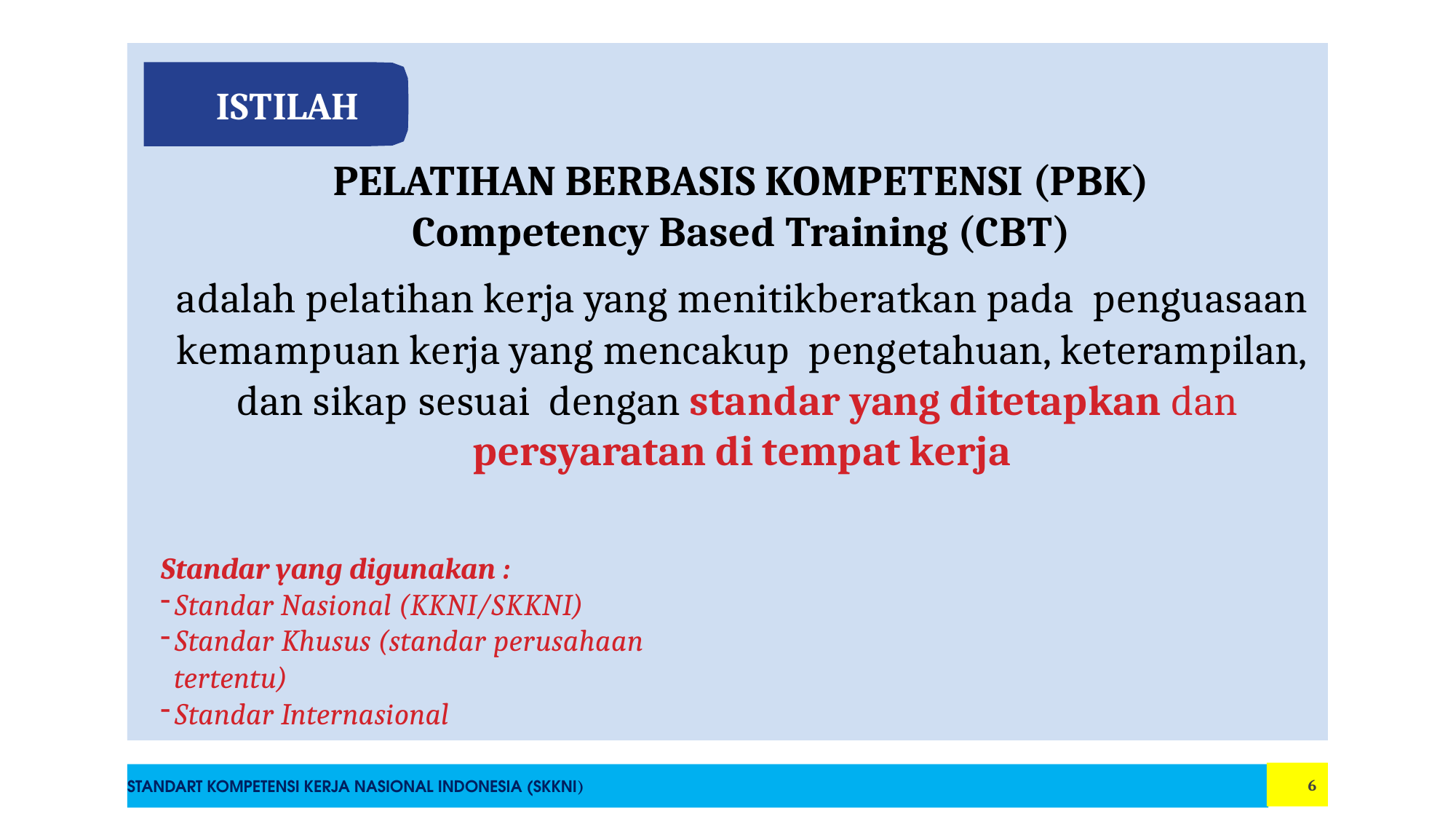

# ISTILAH
PELATIHAN BERBASIS KOMPETENSI (PBK)
Competency Based Training (CBT)

adalah pelatihan kerja yang menitikberatkan pada  penguasaan kemampuan kerja yang mencakup  pengetahuan, keterampilan, dan sikap sesuai  dengan standar yang ditetapkan dan  persyaratan di tempat kerja
Standar yang digunakan :
Standar Nasional (KKNI/SKKNI)
Standar Khusus (standar perusahaan tertentu)
Standar Internasional
6
STANDART KOMPETENSI KERJA NASIONAL INDONESIA (SKKNI)